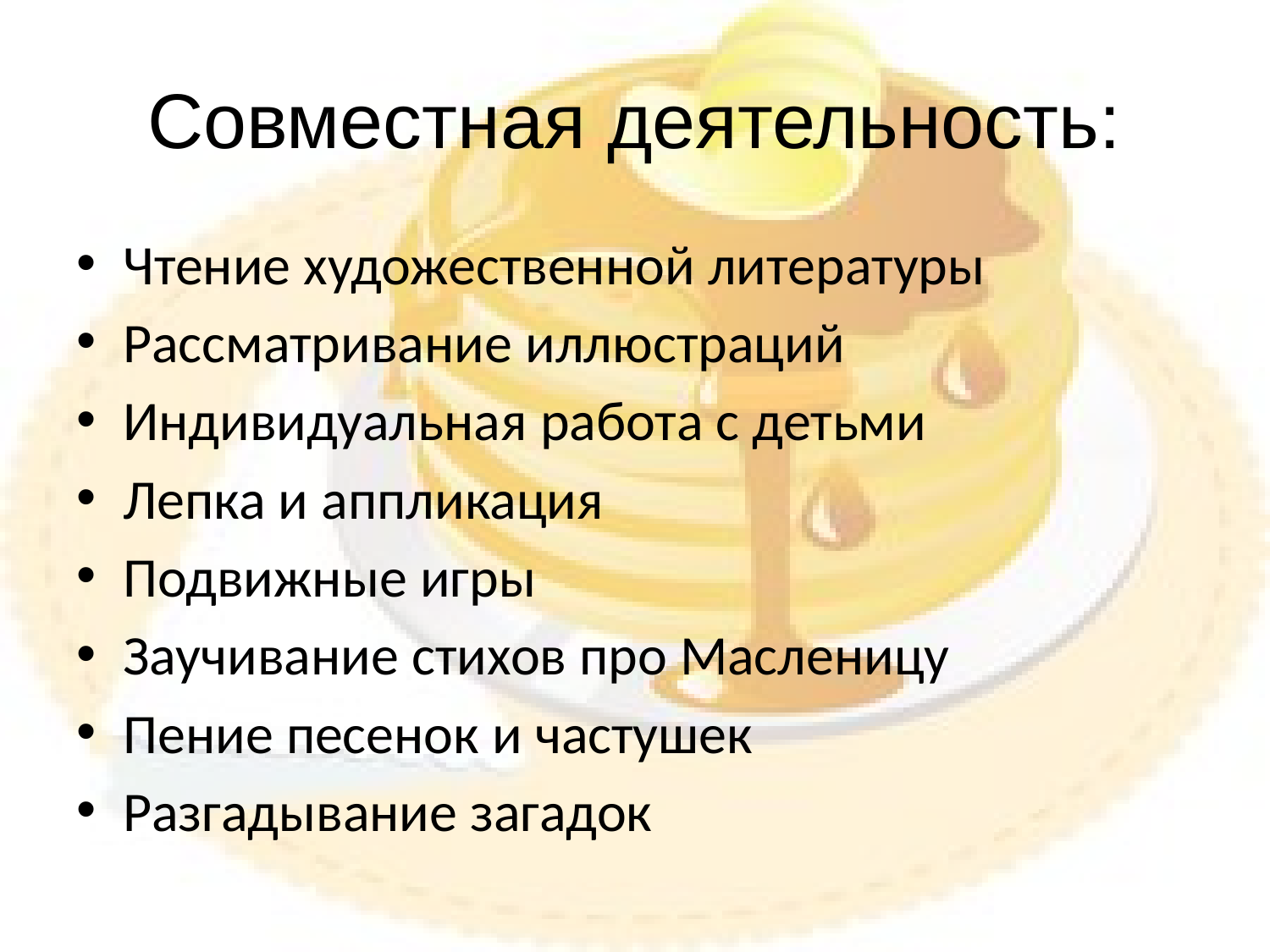

# Совместная деятельность:
Чтение художественной литературы
Рассматривание иллюстраций
Индивидуальная работа с детьми
Лепка и аппликация
Подвижные игры
Заучивание стихов про Масленицу
Пение песенок и частушек
Разгадывание загадок